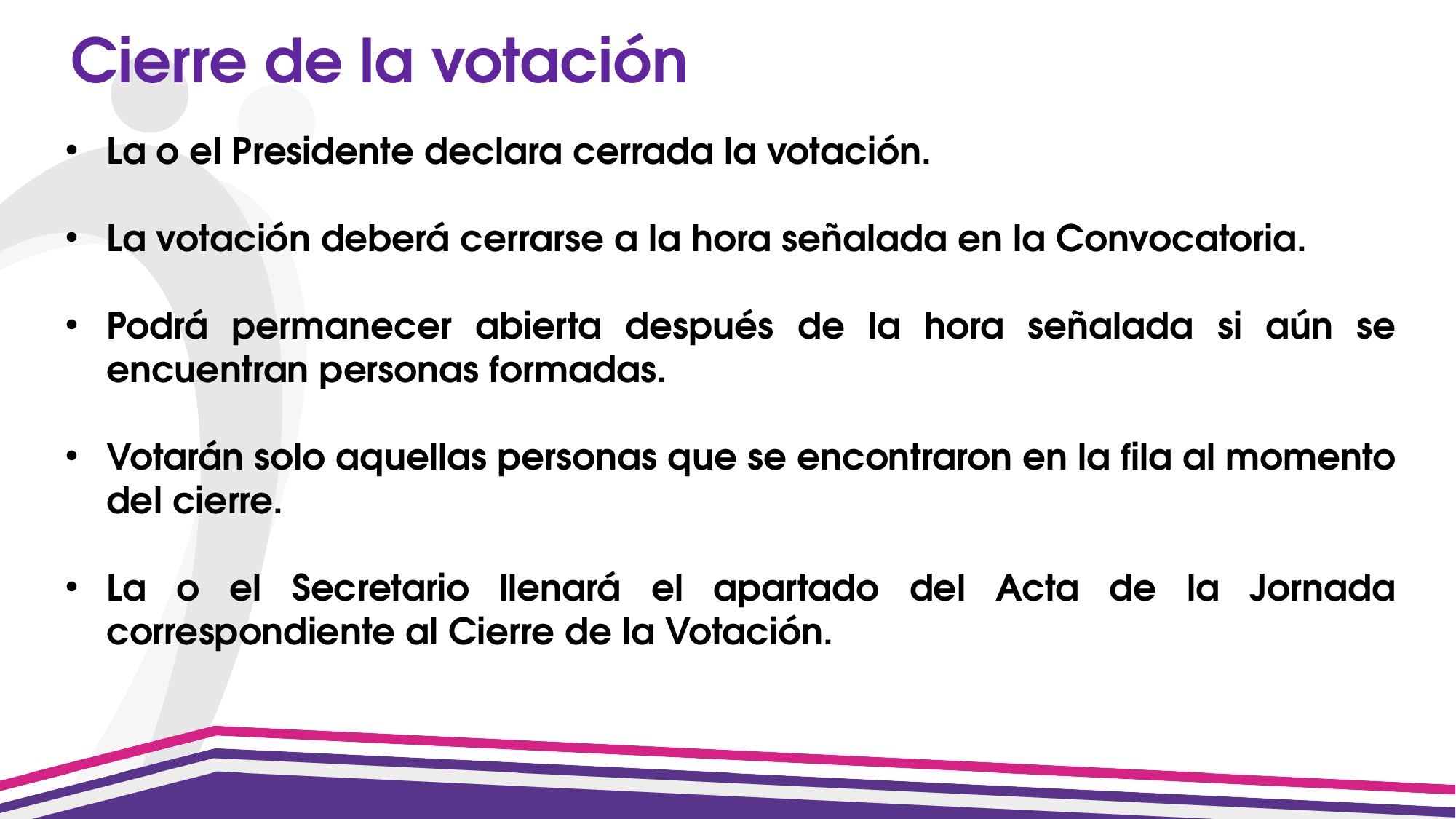

Cierre de la votación
La o el Presidente declara cerrada la votación.

La votación deberá cerrarse a la hora señalada en la Convocatoria.

Podrá permanecer abierta después de la hora señalada si aún se encuentran personas formadas.

Votarán solo aquellas personas que se encontraron en la fila al momento del cierre.

La o el Secretario llenará el apartado del Acta de la Jornada correspondiente al Cierre de la Votación.